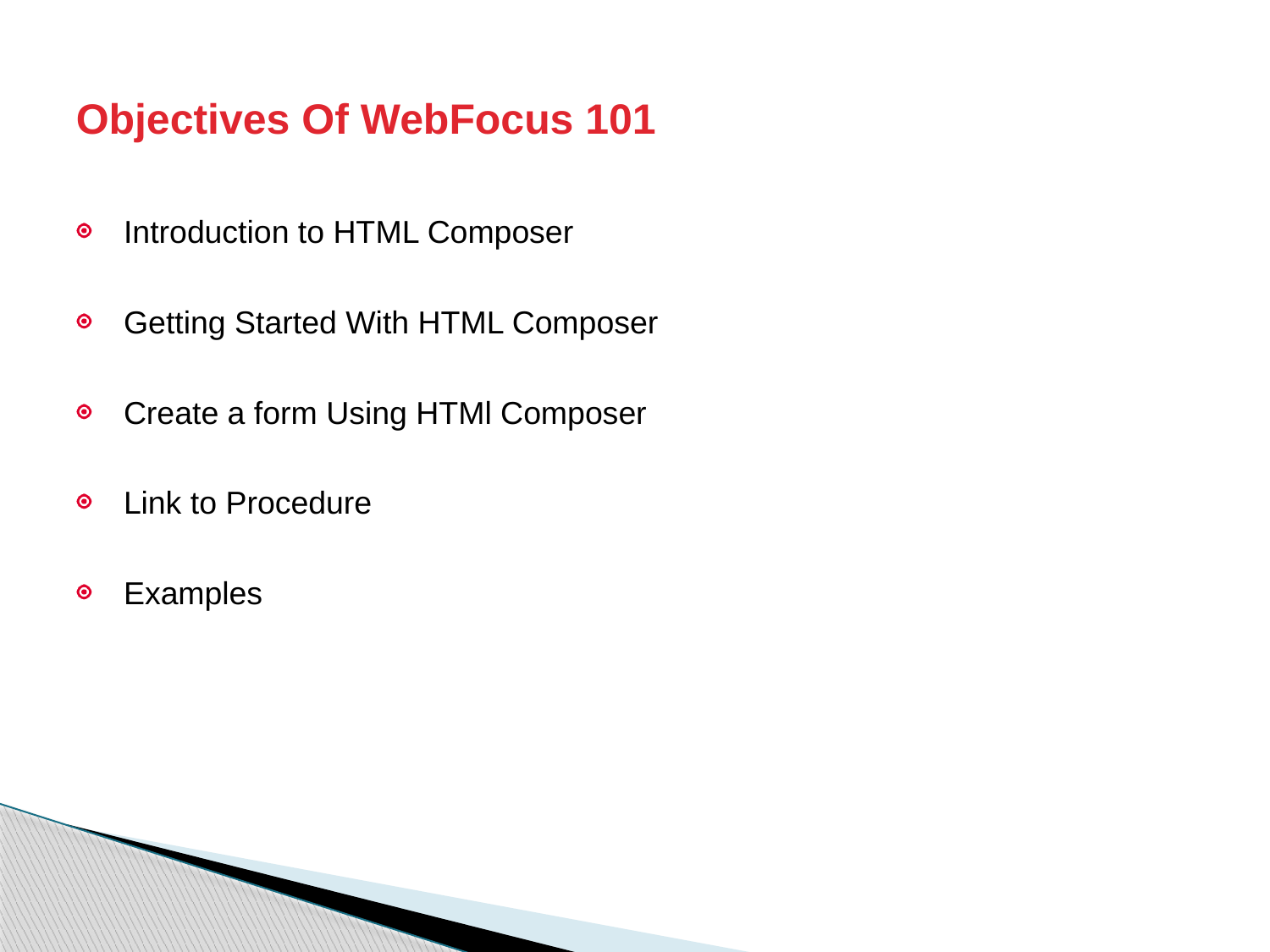

# Objectives Of WebFocus 101
Introduction to HTML Composer

Getting Started With HTML Composer

Create a form Using HTMl Composer

Link to Procedure

Examples

66